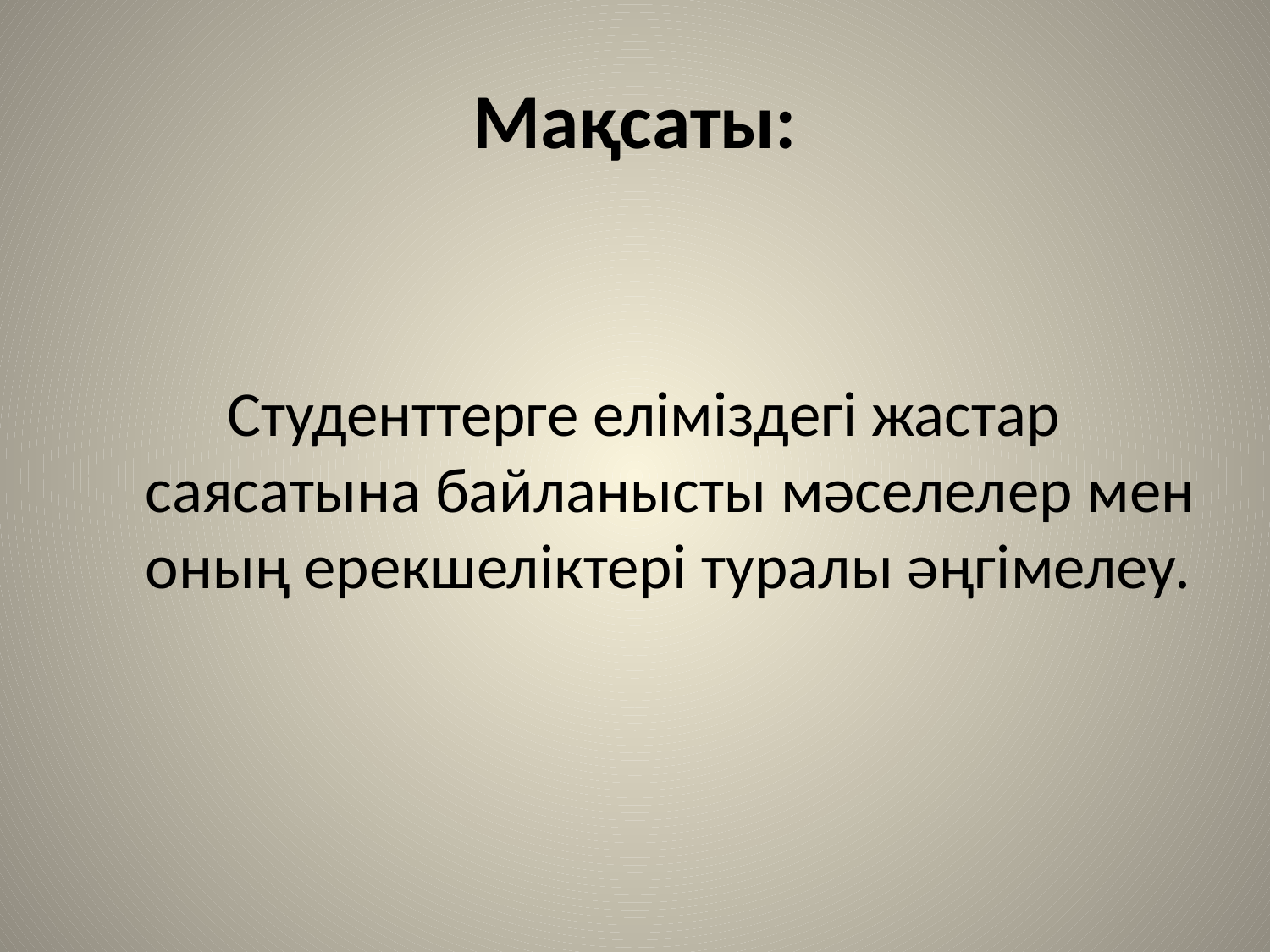

# Мақсаты:

         Студенттерге еліміздегі жастар саясатына байланысты мәселелер мен оның ерекшеліктері туралы әңгімелеу.